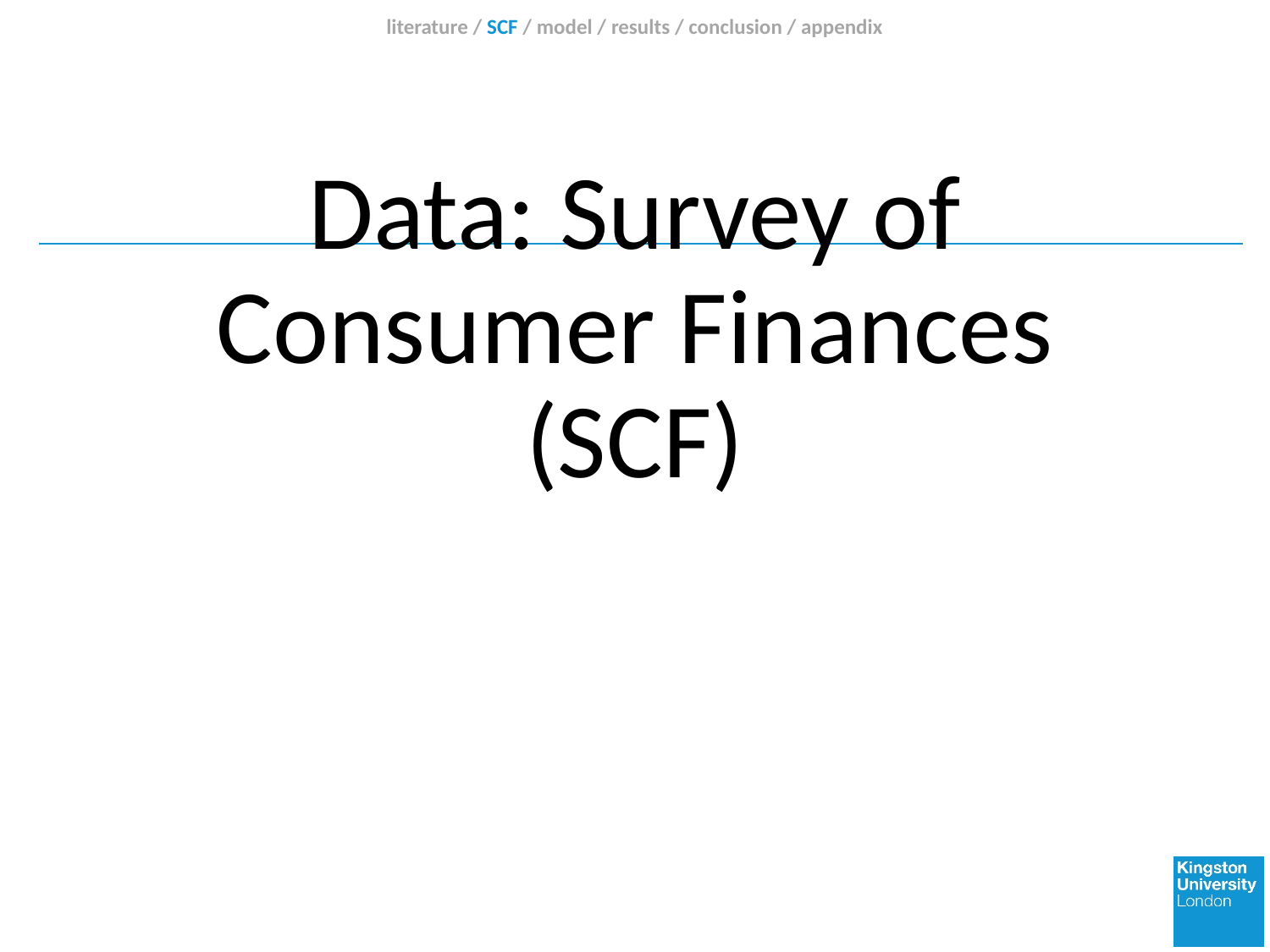

literature / SCF / model / results / conclusion / appendix
# Data: Survey of Consumer Finances (SCF)